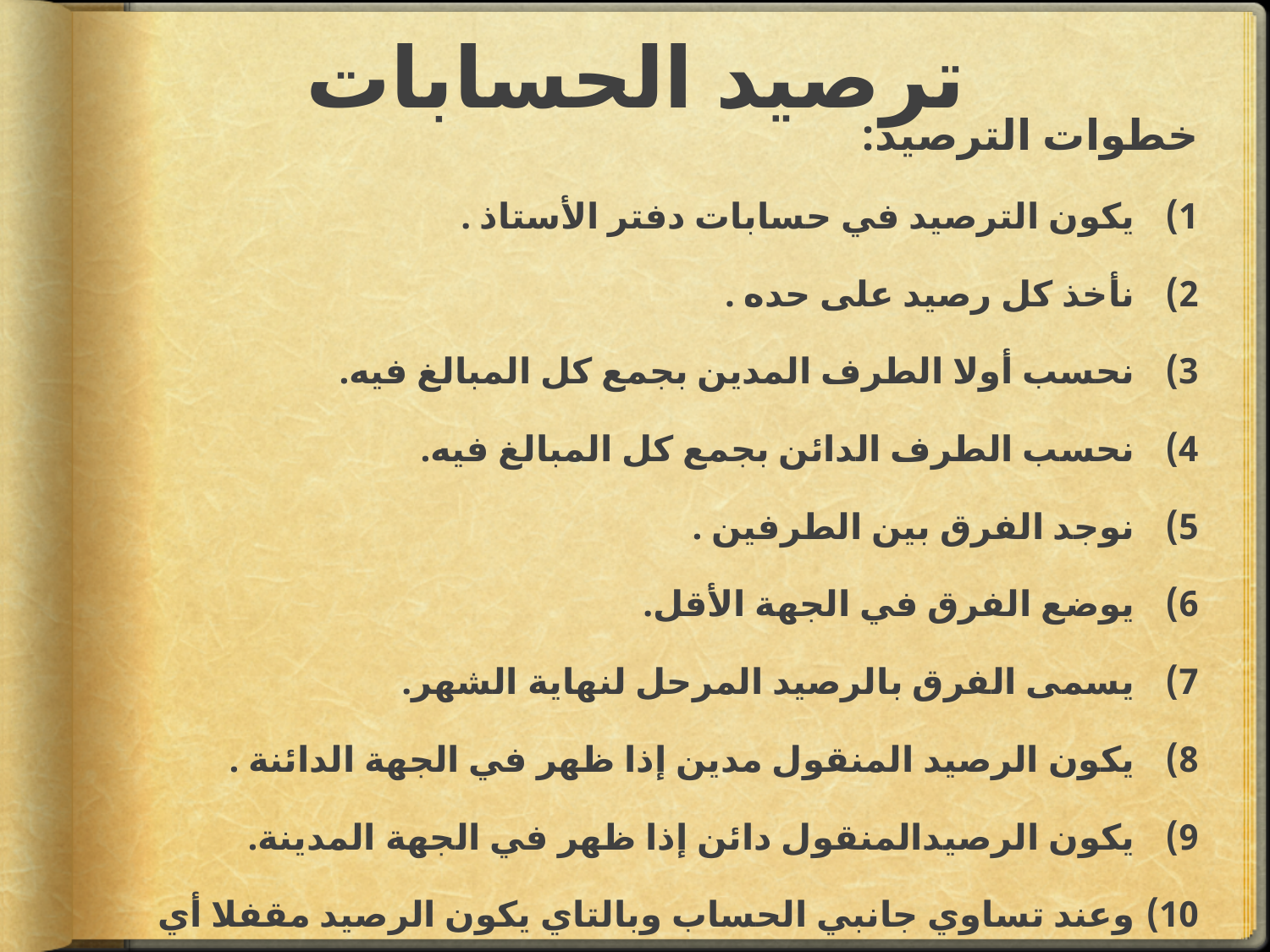

# ترصيد الحسابات
خطوات الترصيد:
يكون الترصيد في حسابات دفتر الأستاذ .
نأخذ كل رصيد على حده .
نحسب أولا الطرف المدين بجمع كل المبالغ فيه.
نحسب الطرف الدائن بجمع كل المبالغ فيه.
نوجد الفرق بين الطرفين .
يوضع الفرق في الجهة الأقل.
يسمى الفرق بالرصيد المرحل لنهاية الشهر.
يكون الرصيد المنقول مدين إذا ظهر في الجهة الدائنة .
يكون الرصيدالمنقول دائن إذا ظهر في الجهة المدينة.
وعند تساوي جانبي الحساب وبالتاي يكون الرصيد مقفلا أي بدون رصيد